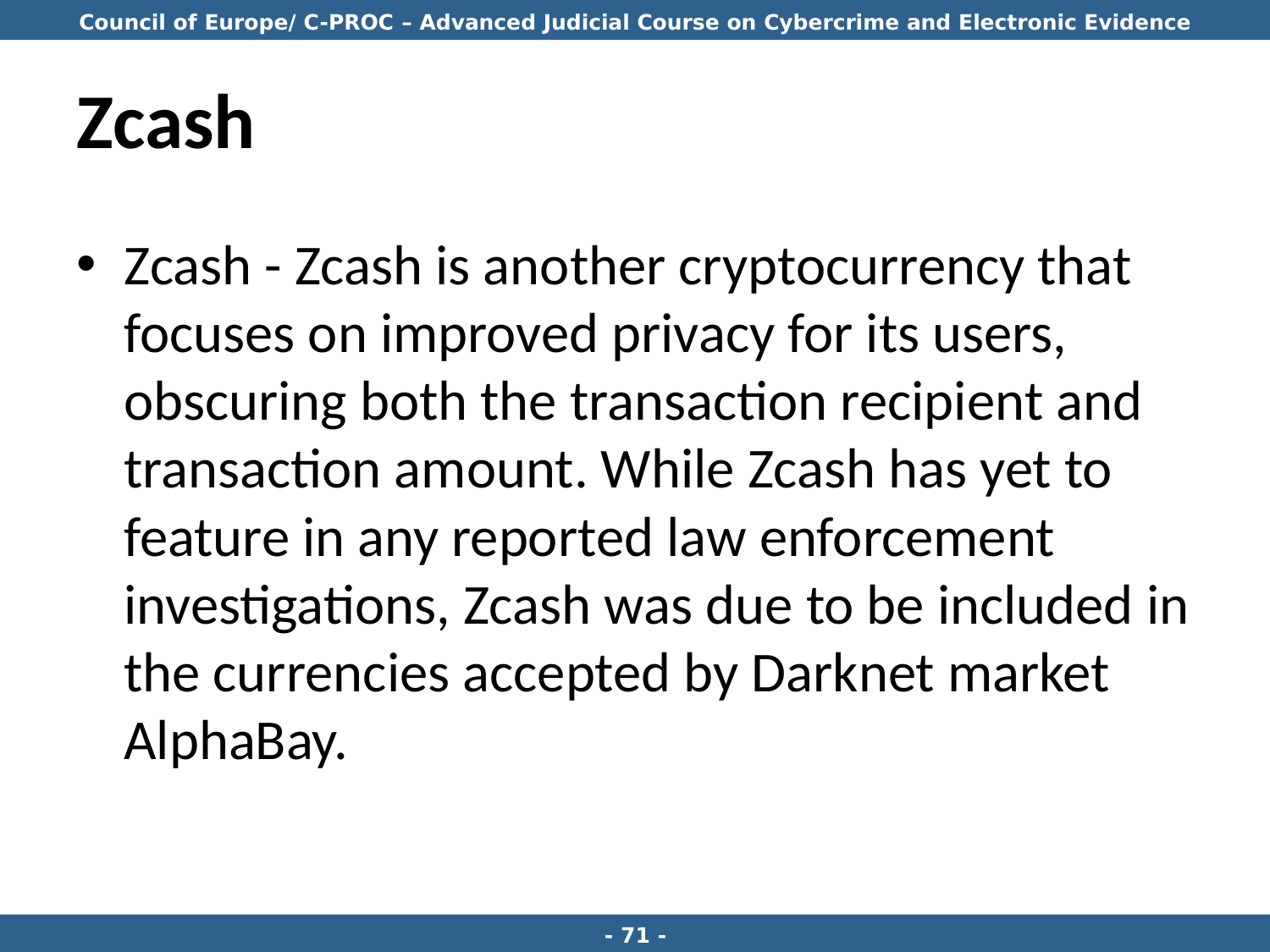

# Zcash
Zcash - Zcash is another cryptocurrency that focuses on improved privacy for its users, obscuring both the transaction recipient and transaction amount. While Zcash has yet to feature in any reported law enforcement investigations, Zcash was due to be included in the currencies accepted by Darknet market AlphaBay.